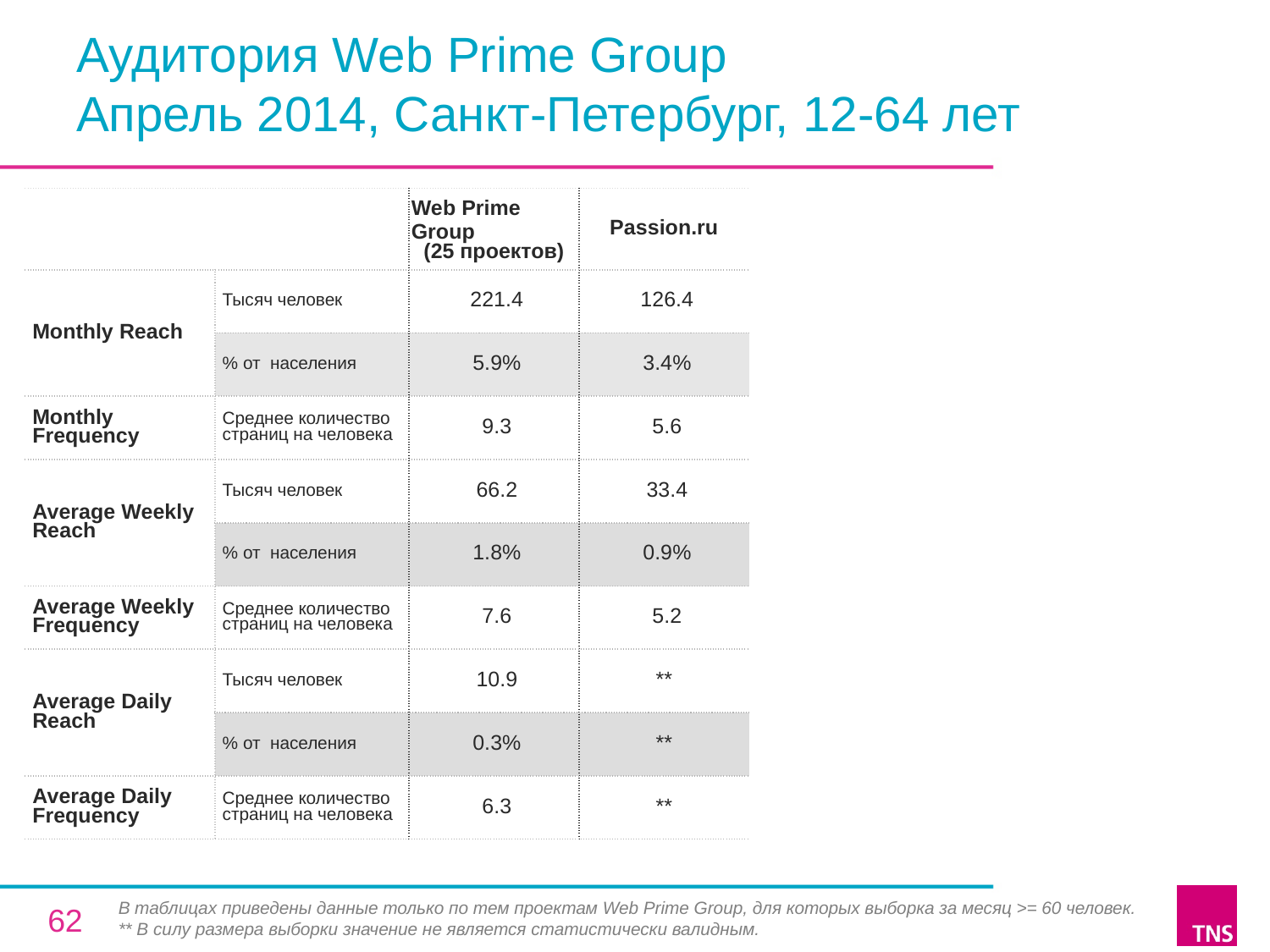

# Аудитория Web Prime Group Апрель 2014, Санкт-Петербург, 12-64 лет
|  |  | Web Prime Group (25 проектов) | Passion.ru |
| --- | --- | --- | --- |
| Monthly Reach | Тысяч человек | 221.4 | 126.4 |
|  | % от населения | 5.9% | 3.4% |
| Monthly Frequency | Среднее количество страниц на человека | 9.3 | 5.6 |
| Average Weekly Reach | Тысяч человек | 66.2 | 33.4 |
|  | % от населения | 1.8% | 0.9% |
| Average Weekly Frequency | Среднее количество страниц на человека | 7.6 | 5.2 |
| Average Daily Reach | Тысяч человек | 10.9 | \*\* |
|  | % от населения | 0.3% | \*\* |
| Average Daily Frequency | Среднее количество страниц на человека | 6.3 | \*\* |
В таблицах приведены данные только по тем проектам Web Prime Group, для которых выборка за месяц >= 60 человек.
** В силу размера выборки значение не является статистически валидным.
62